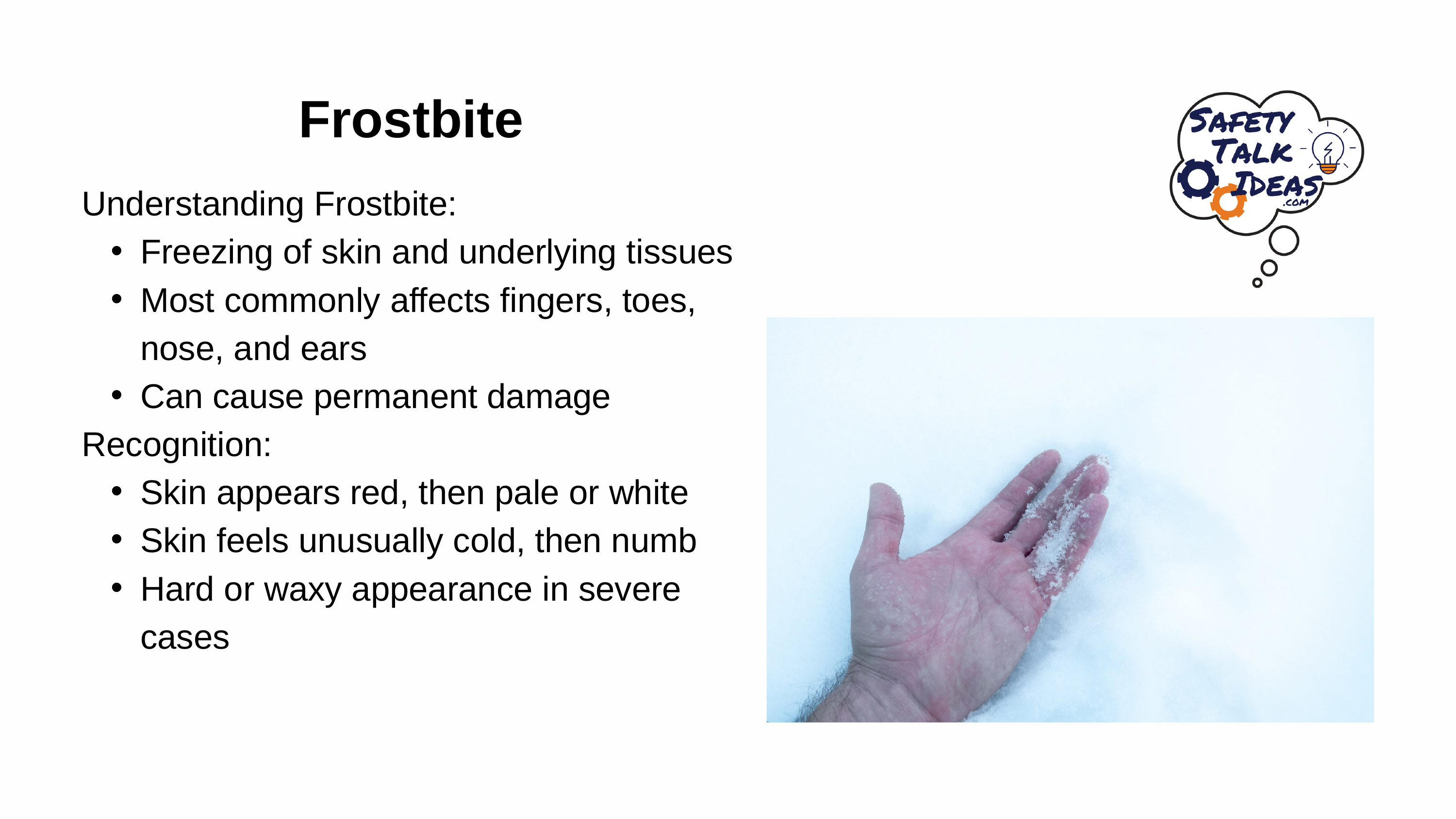

Frostbite

Understanding Frostbite:
Freezing of skin and underlying tissues
Most commonly affects fingers, toes, nose, and ears
Can cause permanent damage
Recognition:
Skin appears red, then pale or white
Skin feels unusually cold, then numb
Hard or waxy appearance in severe cases